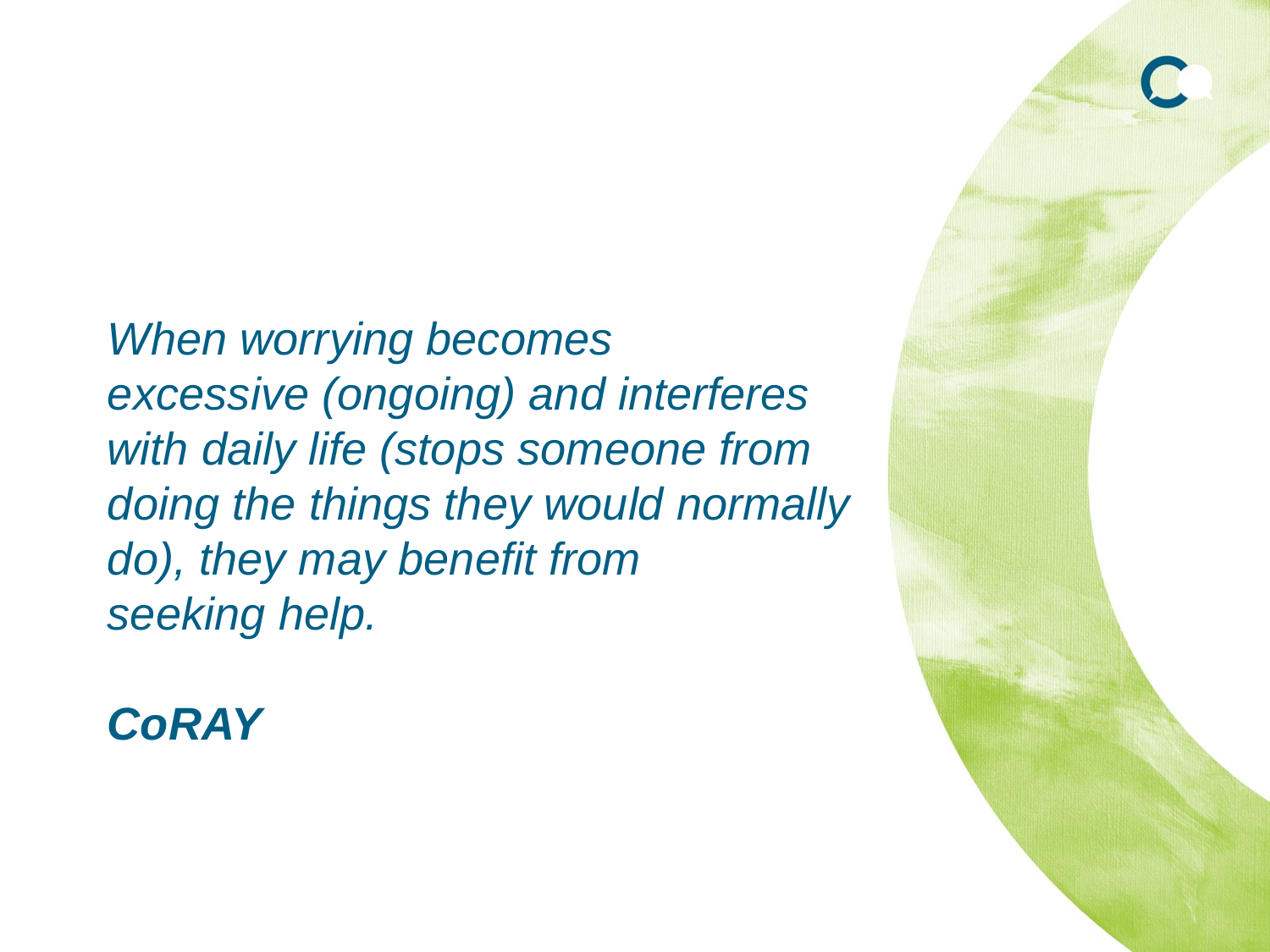

When worrying becomes excessive (ongoing) and interferes with daily life (stops someone from doing the things they would normally do), they may benefit from seeking help.​

CoRAY